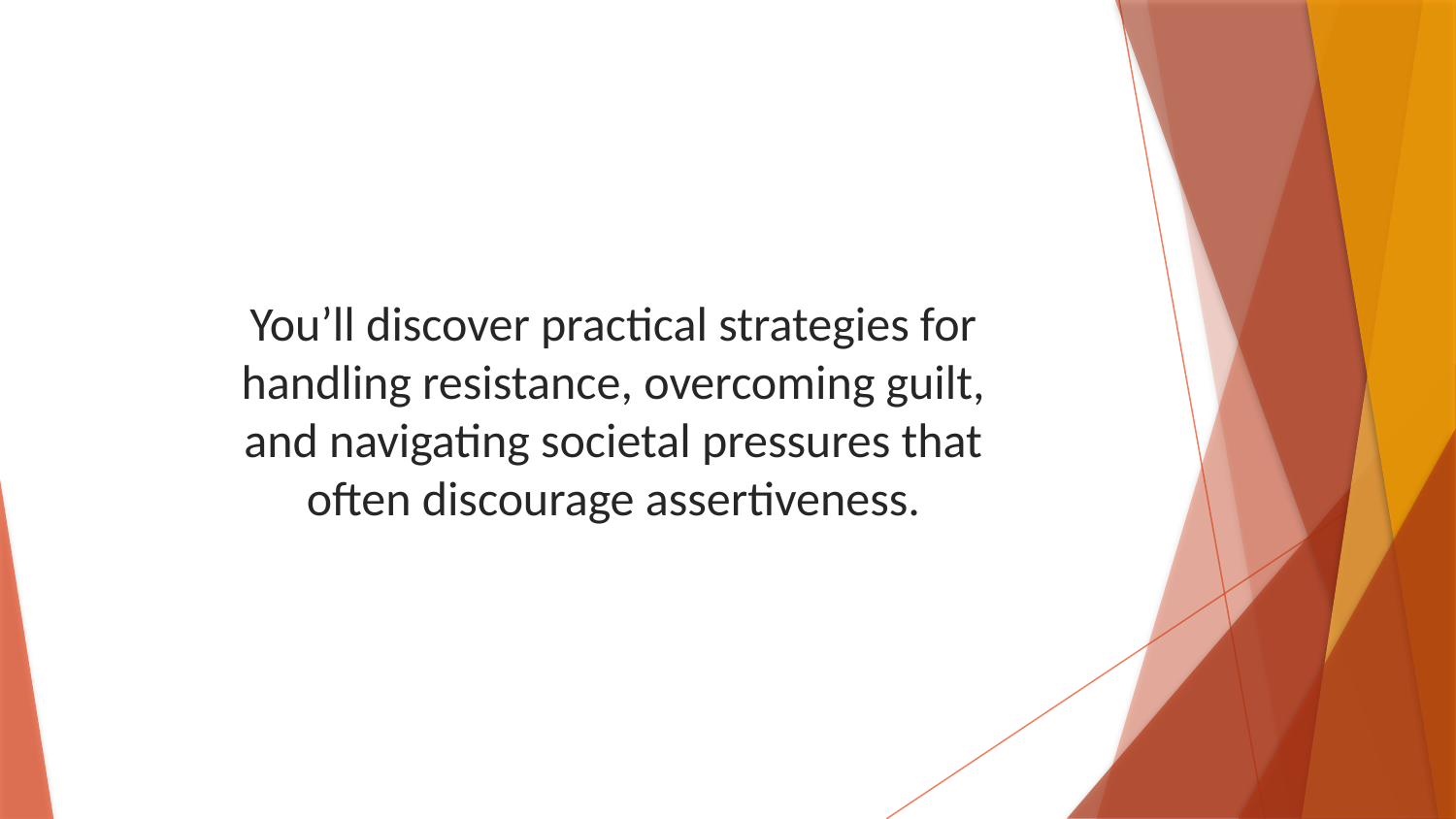

You’ll discover practical strategies for handling resistance, overcoming guilt, and navigating societal pressures that often discourage assertiveness.